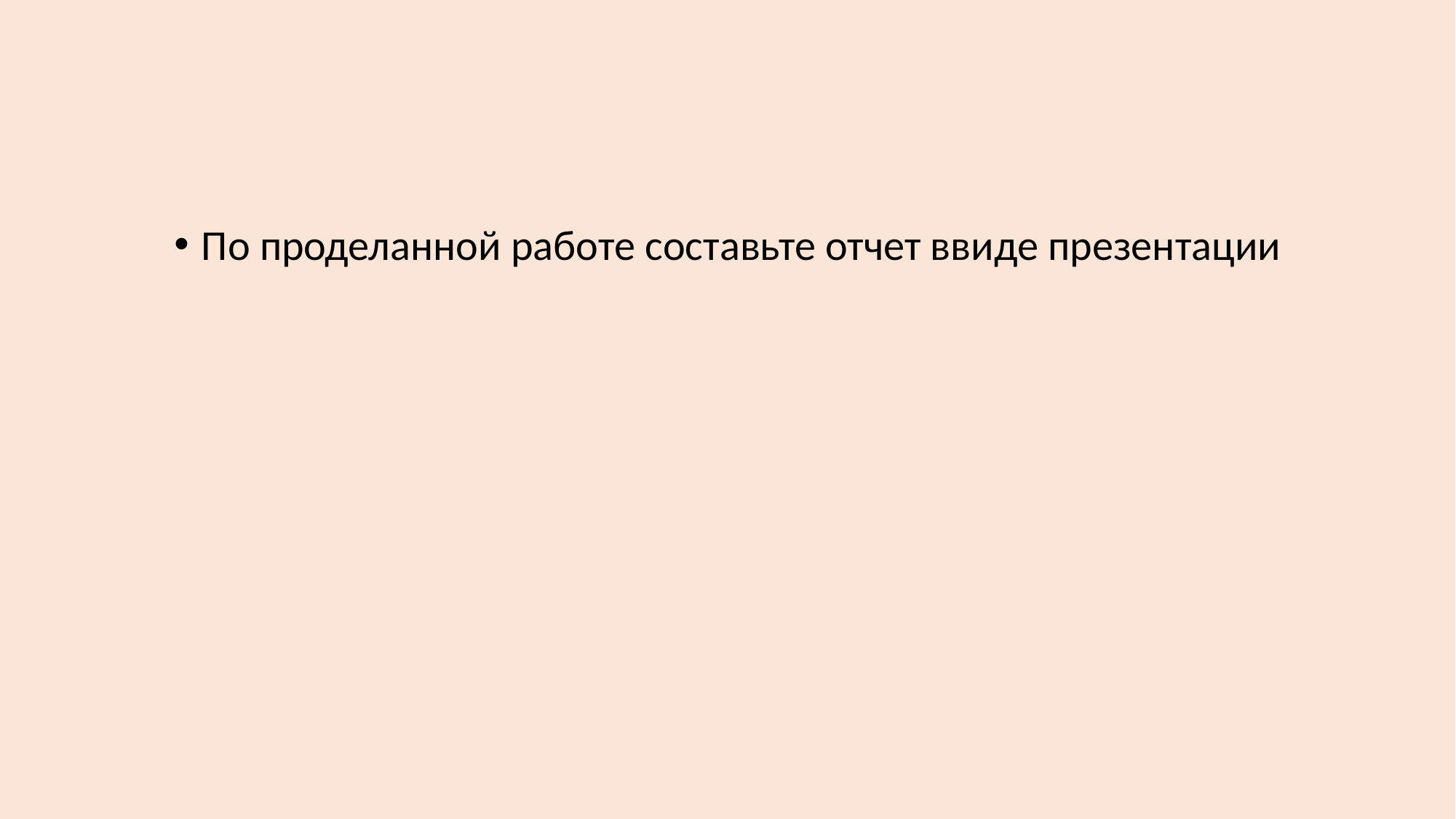

#
По проделанной работе составьте отчет ввиде презентации